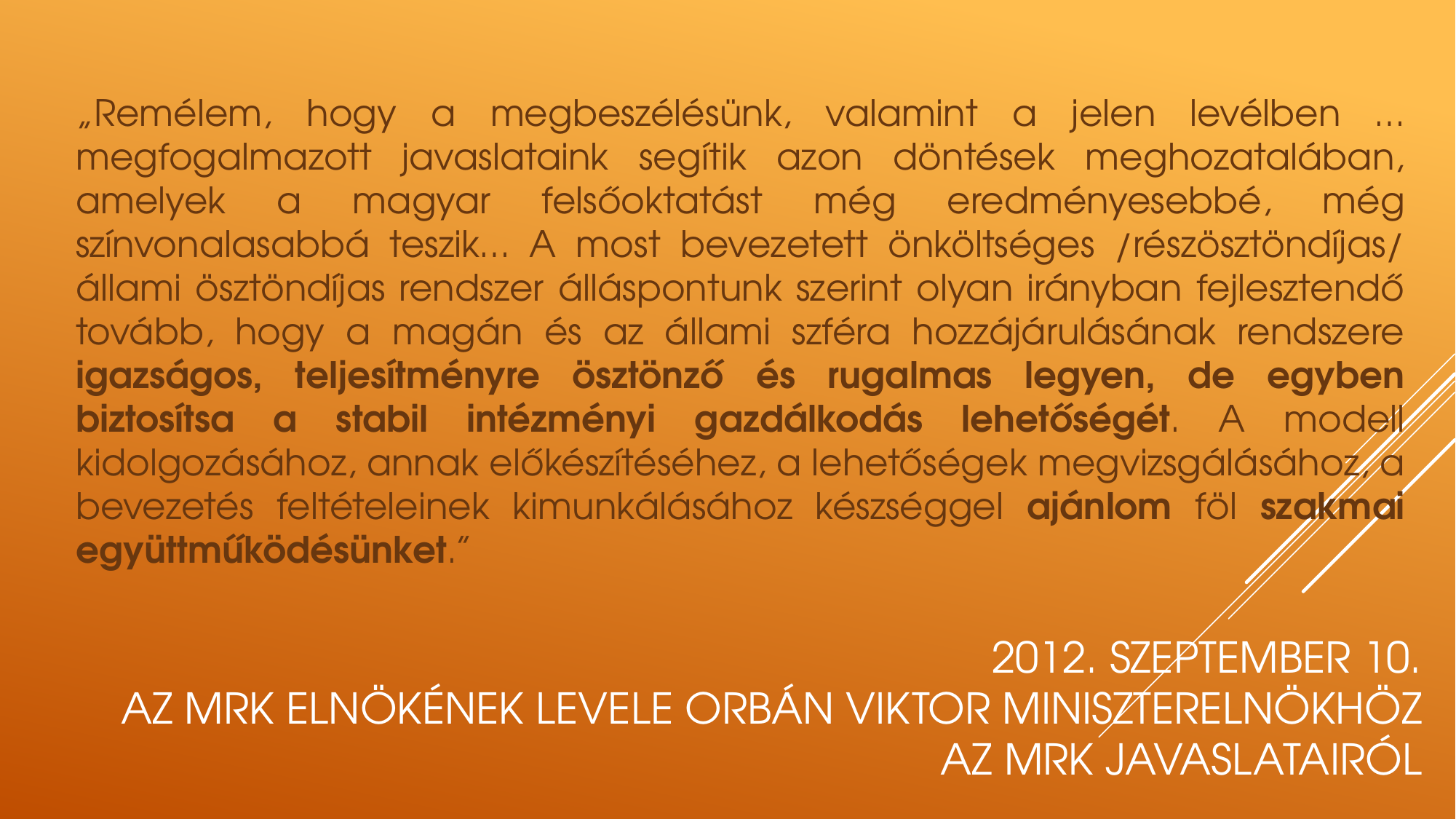

„Remélem, hogy a megbeszélésünk, valamint a jelen levélben …megfogalmazott javaslataink segítik azon döntések meghozatalában, amelyek a magyar felsőoktatást még eredményesebbé, még színvonalasabbá teszik… A most bevezetett önköltséges /részösztöndíjas/ állami ösztöndíjas rendszer álláspontunk szerint olyan irányban fejlesztendő tovább, hogy a magán és az állami szféra hozzájárulásának rendszere igazságos, teljesítményre ösztönző és rugalmas legyen, de egyben biztosítsa a stabil intézményi gazdálkodás lehetőségét. A modell kidolgozásához, annak előkészítéséhez, a lehetőségek megvizsgálásához, a bevezetés feltételeinek kimunkálásához készséggel ajánlom föl szakmai együttműködésünket.”
# 2012. szeptember 10. Az MRK elnökének levele Orbán Viktor miniszterelnökhöz az MRK javaslatairól